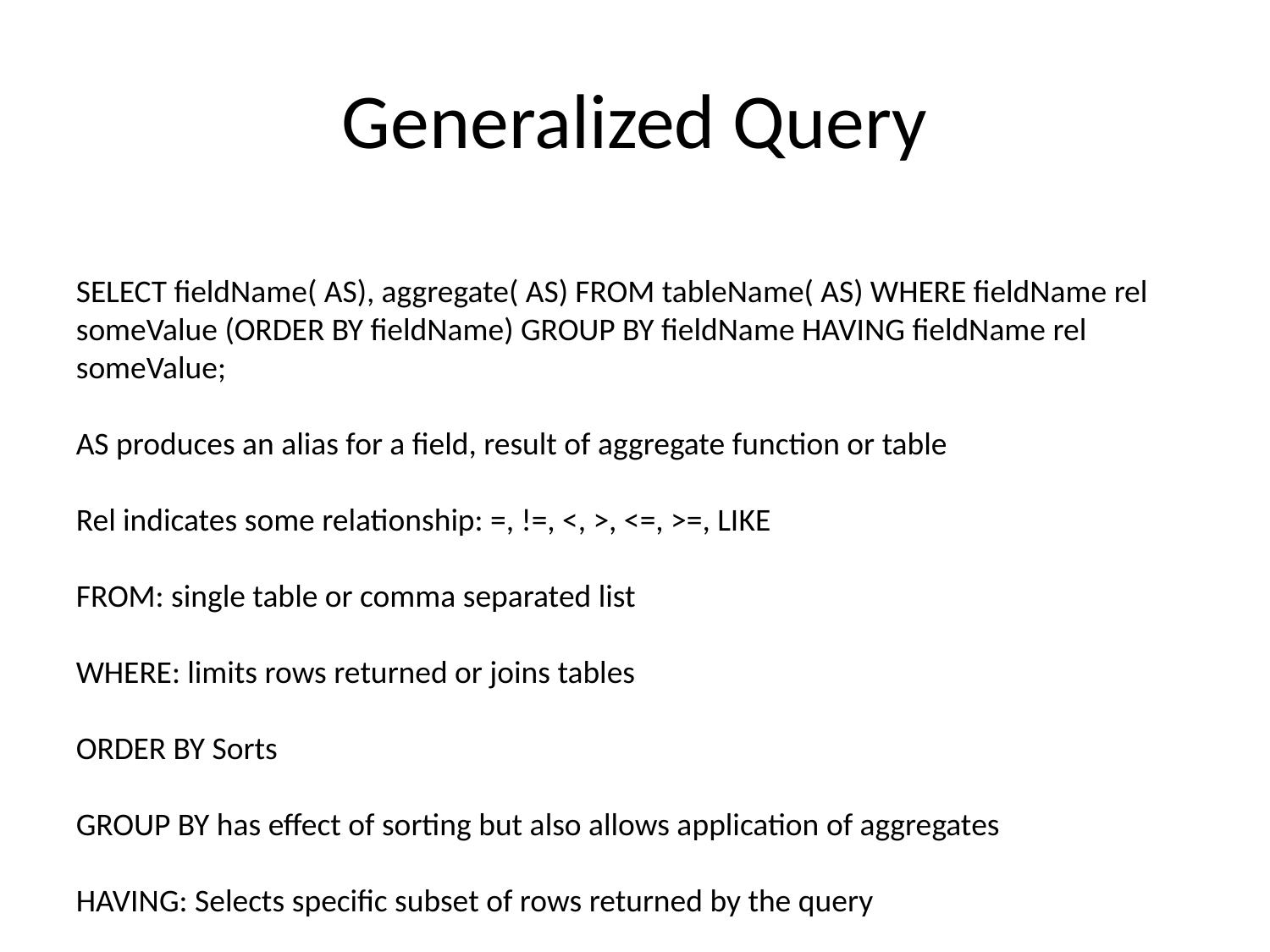

# Generalized Query
SELECT fieldName( AS), aggregate( AS) FROM tableName( AS) WHERE fieldName rel someValue (ORDER BY fieldName) GROUP BY fieldName HAVING fieldName rel someValue;

AS produces an alias for a field, result of aggregate function or table

Rel indicates some relationship: =, !=, <, >, <=, >=, LIKE

FROM: single table or comma separated list

WHERE: limits rows returned or joins tables

ORDER BY Sorts

GROUP BY has effect of sorting but also allows application of aggregates

HAVING: Selects specific subset of rows returned by the query